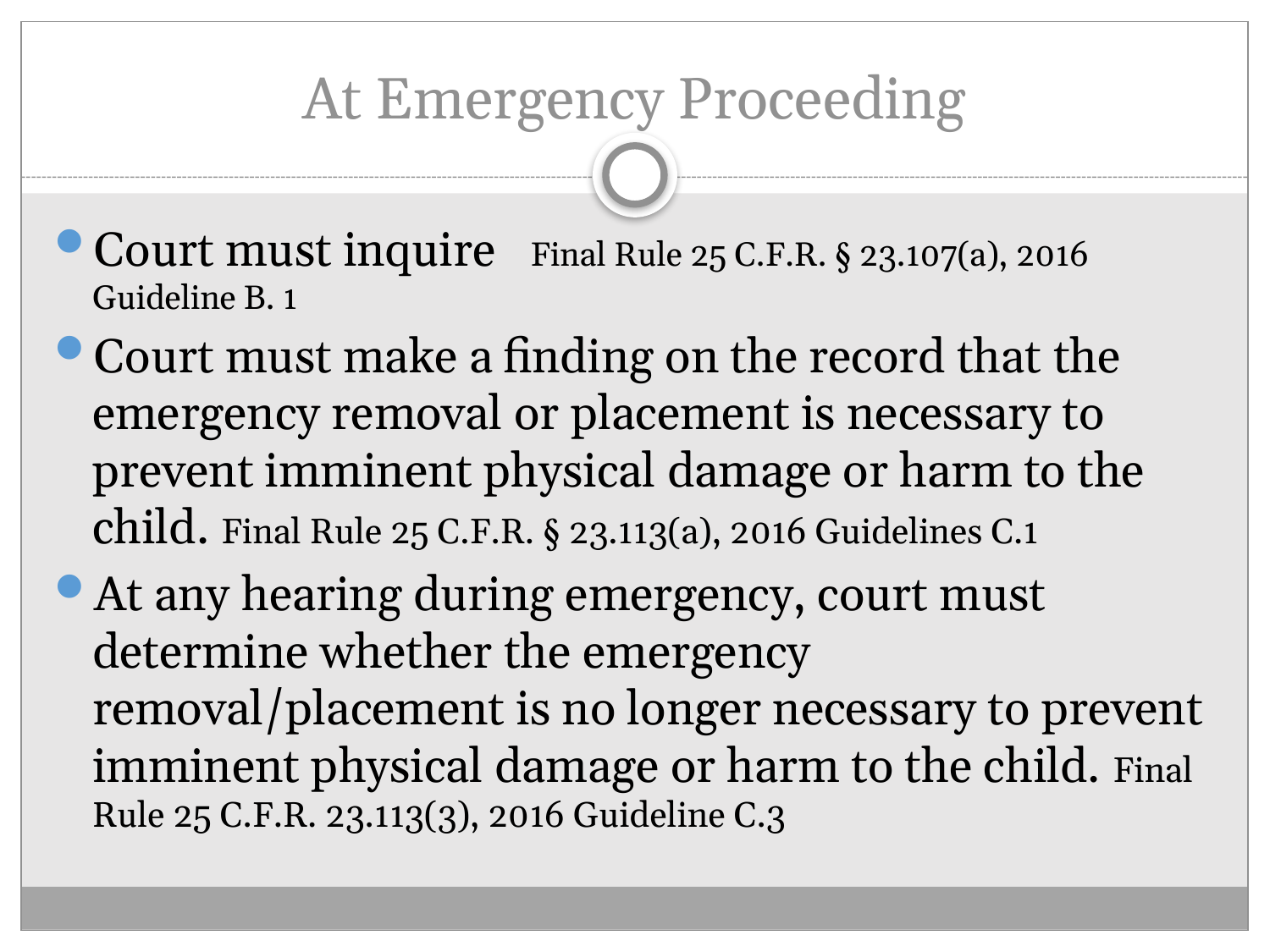

# At Emergency Proceeding
Court must inquire   Final Rule 25 C.F.R. § 23.107(a), 2016 Guideline B. 1
Court must make a finding on the record that the emergency removal or placement is necessary to prevent imminent physical damage or harm to the child. Final Rule 25 C.F.R. § 23.113(a), 2016 Guidelines C.1
At any hearing during emergency, court must determine whether the emergency removal/placement is no longer necessary to prevent imminent physical damage or harm to the child. Final Rule 25 C.F.R. 23.113(3), 2016 Guideline C.3